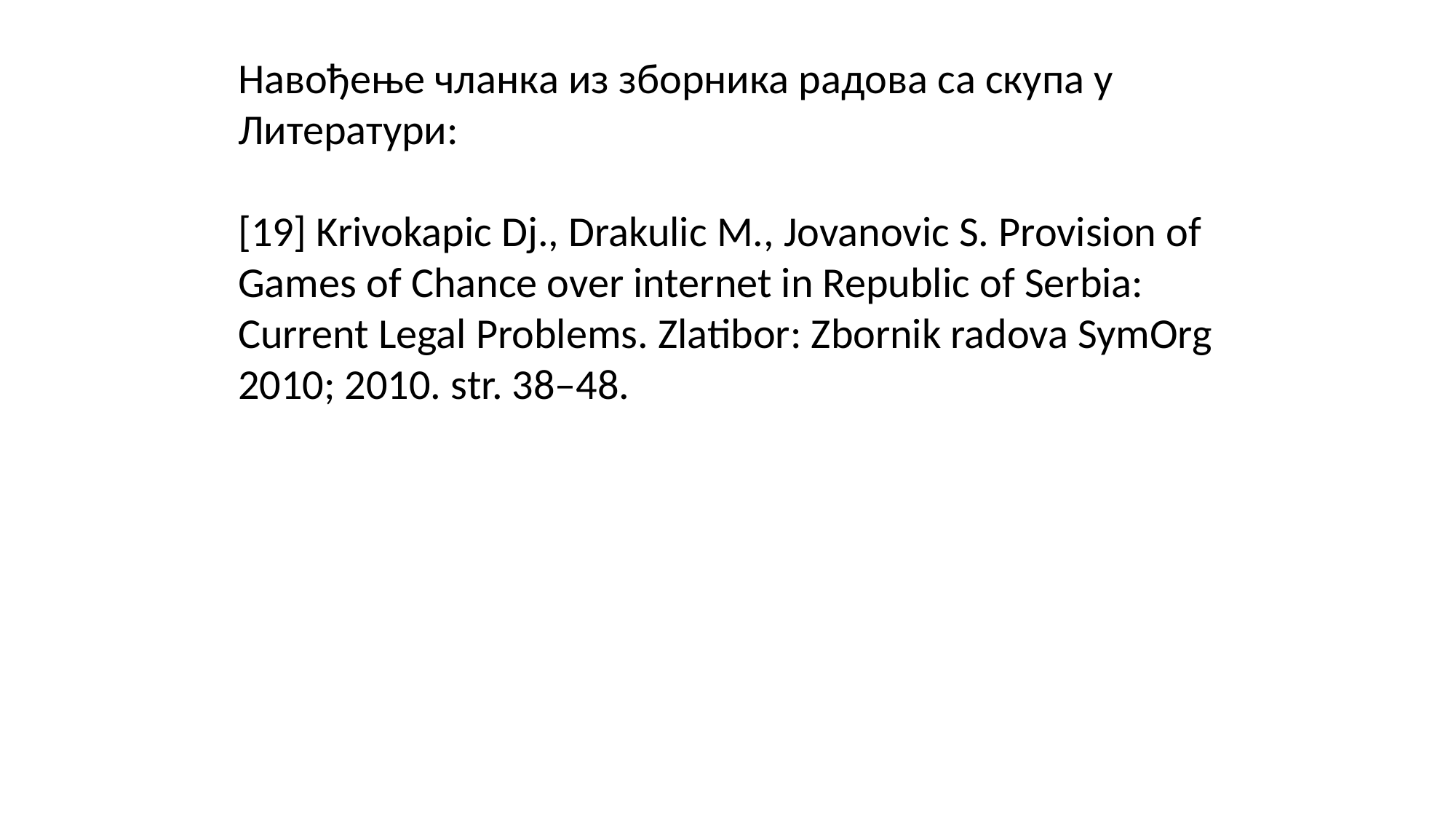

Навођење чланка из зборника радова са скупа у Литератури:

[19] Krivokapic Dj., Drakulic M., Jovanovic S. Provision of Games of Chance over internet in Republic of Serbia: Current Legal Problems. Zlatibor: Zbornik radova SymOrg 2010; 2010. str. 38–48.